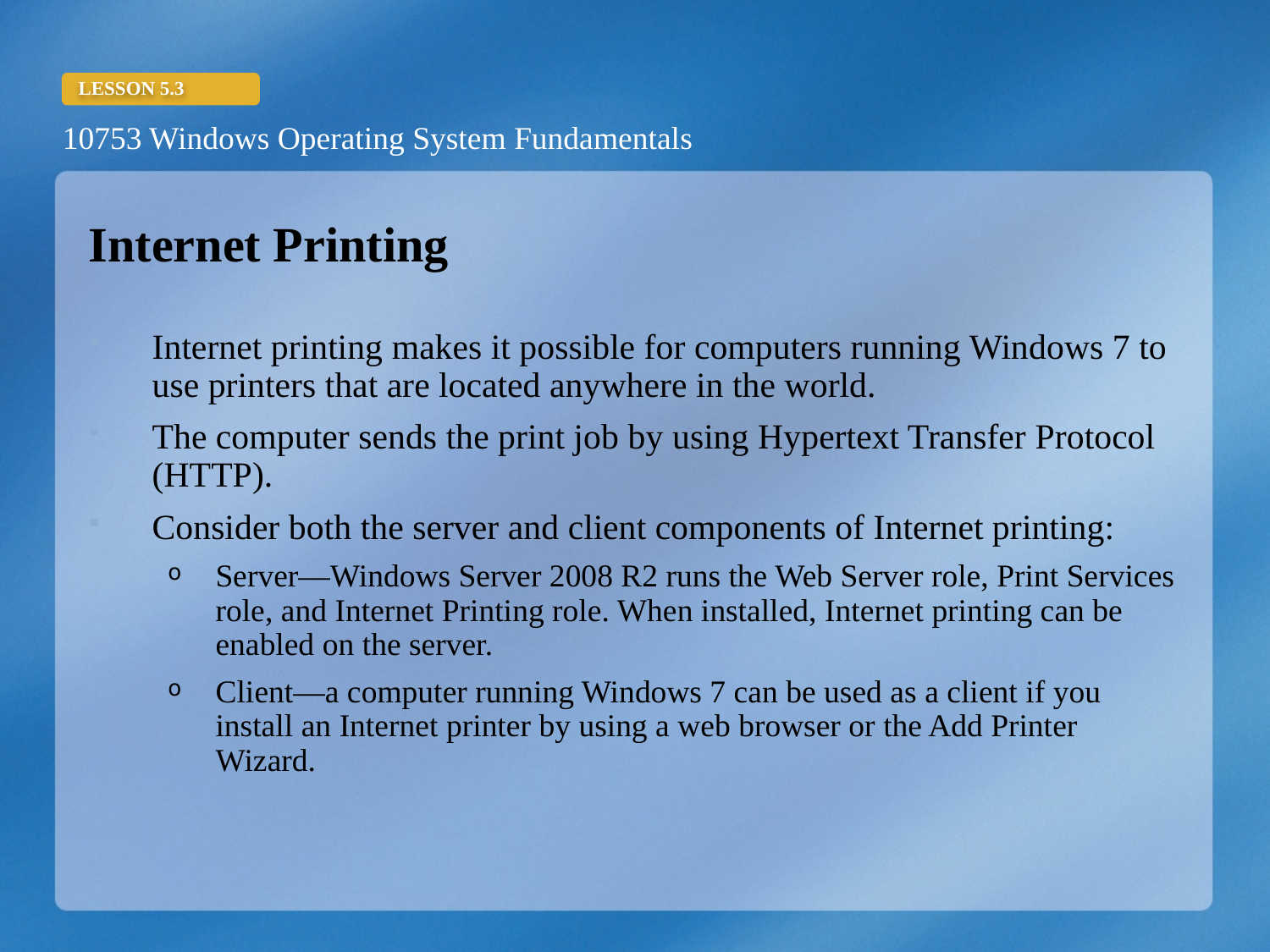

Internet Printing

Internet printing makes it possible for computers running Windows 7 to use printers that are located anywhere in the world.
The computer sends the print job by using Hypertext Transfer Protocol (HTTP).
Consider both the server and client components of Internet printing:
Server—Windows Server 2008 R2 runs the Web Server role, Print Services role, and Internet Printing role. When installed, Internet printing can be enabled on the server.
Client—a computer running Windows 7 can be used as a client if you install an Internet printer by using a web browser or the Add Printer Wizard.